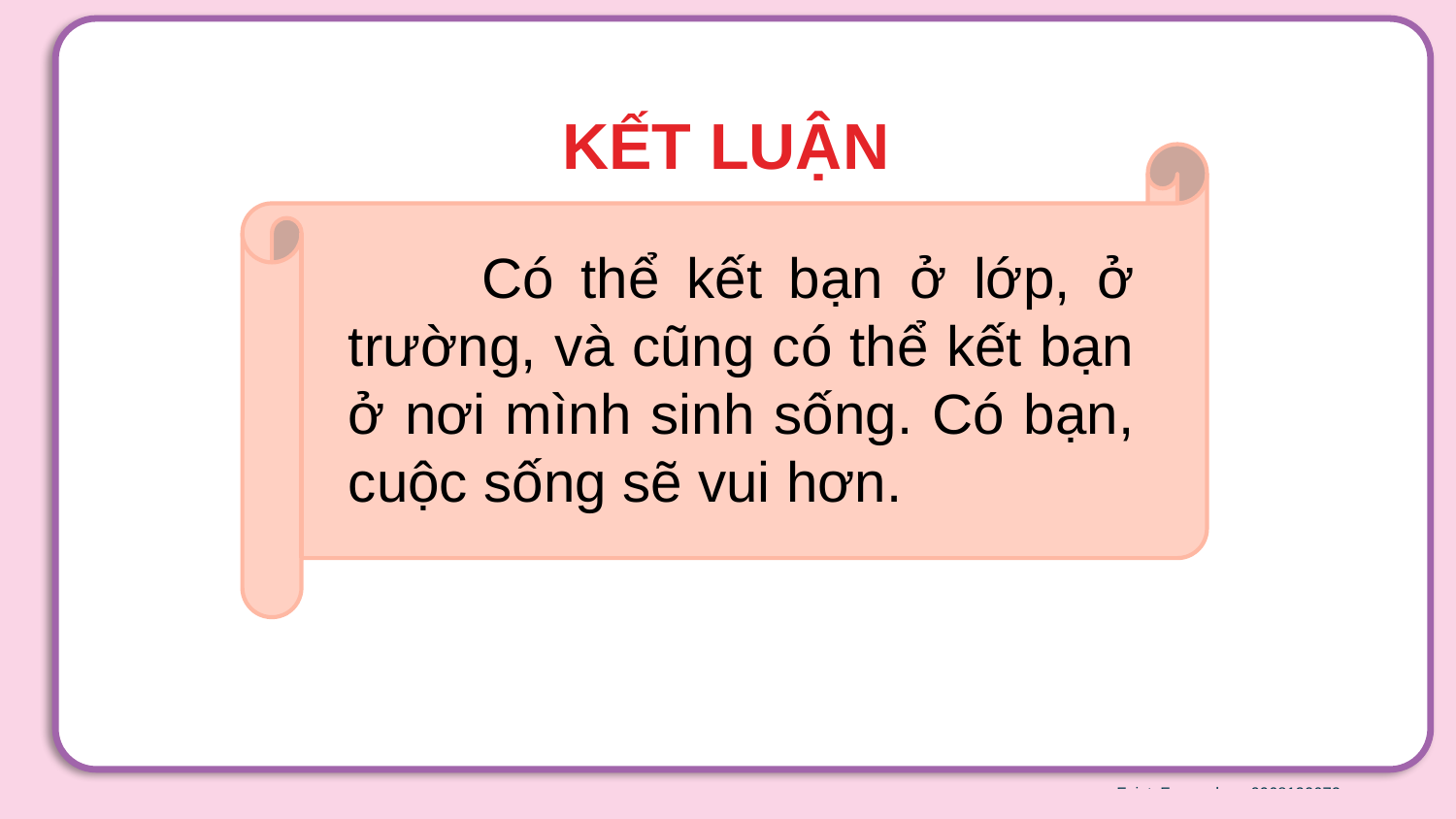

KẾT LUẬN

     Có thể kết bạn ở lớp, ở trường, và cũng có thể kết bạn ở nơi mình sinh sống. Có bạn, cuộc sống sẽ vui hơn.